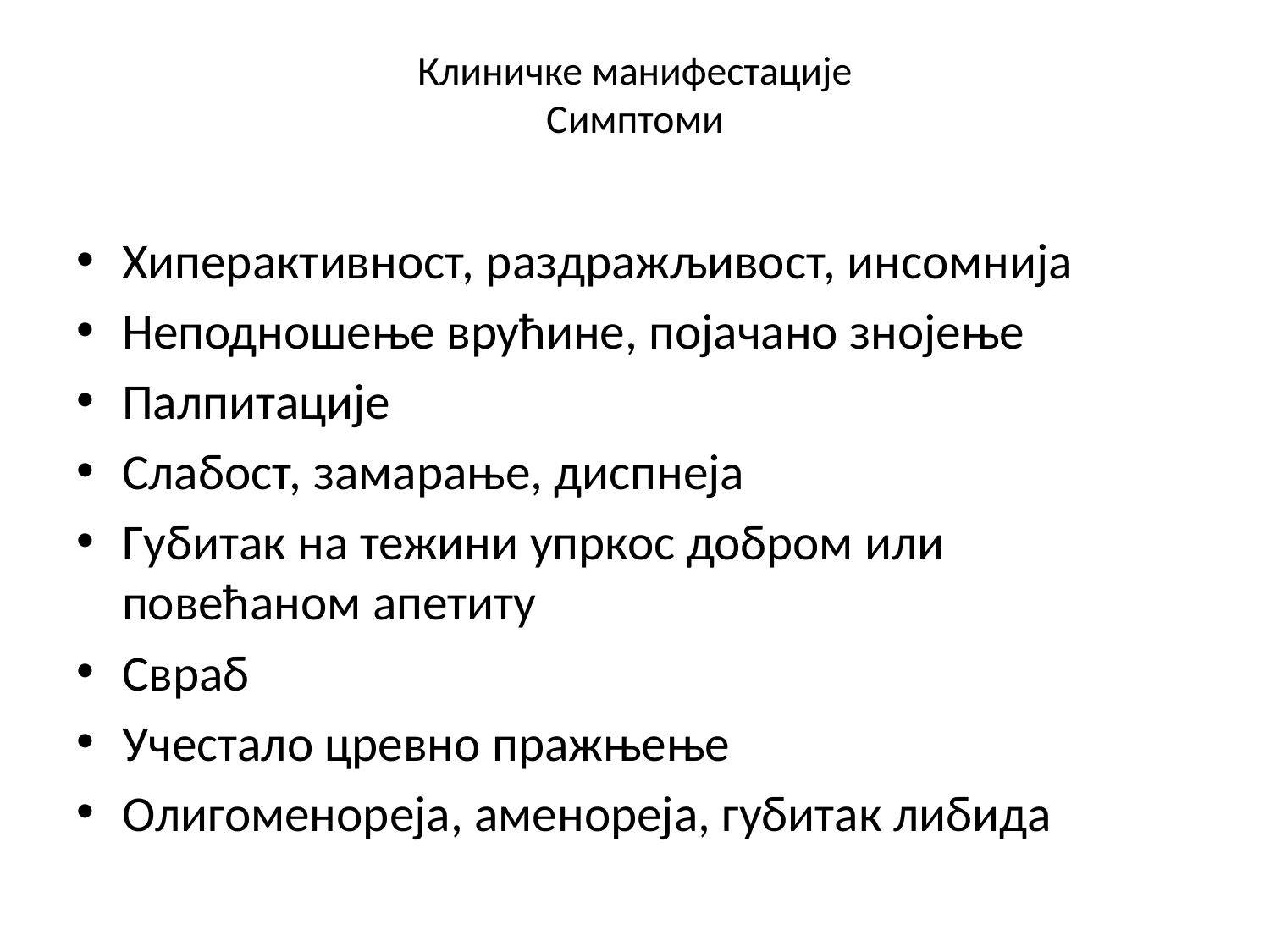

# Клиничке манифестације Симптоми
Хиперактивност, раздражљивост, инсомнија
Неподношење врућине, појачано знојење
Палпитације
Слабост, замарање, диспнеја
Губитак на тежини упркос добром или повећаном апетиту
Свраб
Учестало цревно пражњење
Олигоменореја, аменореја, губитак либида